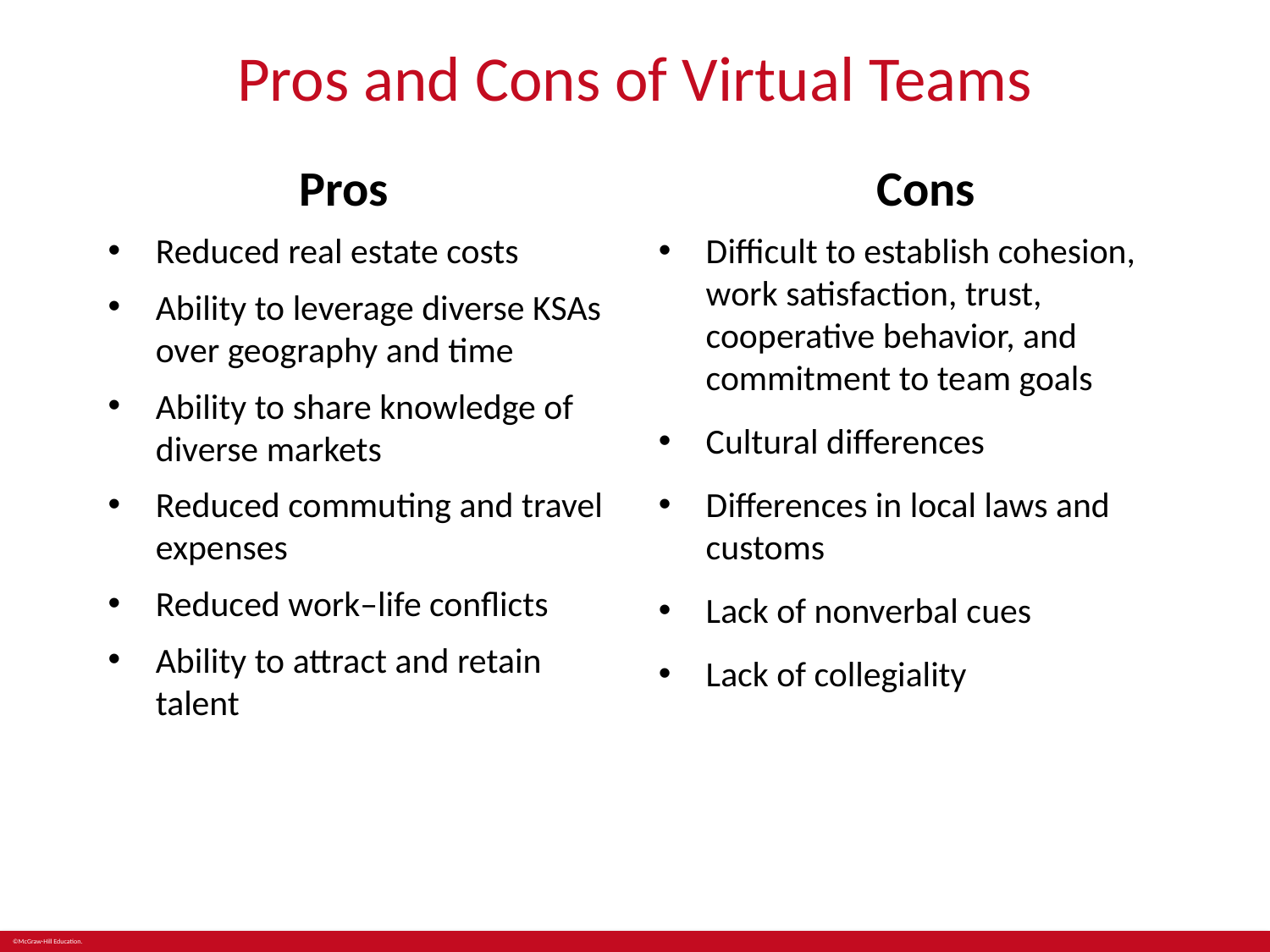

# Pros and Cons of Virtual Teams
Pros
Cons
Reduced real estate costs
Ability to leverage diverse KSAs over geography and time
Ability to share knowledge of diverse markets
Reduced commuting and travel expenses
Reduced work–life conflicts
Ability to attract and retain talent

Difficult to establish cohesion, work satisfaction, trust, cooperative behavior, and commitment to team goals
Cultural differences
Differences in local laws and customs
Lack of nonverbal cues
Lack of collegiality